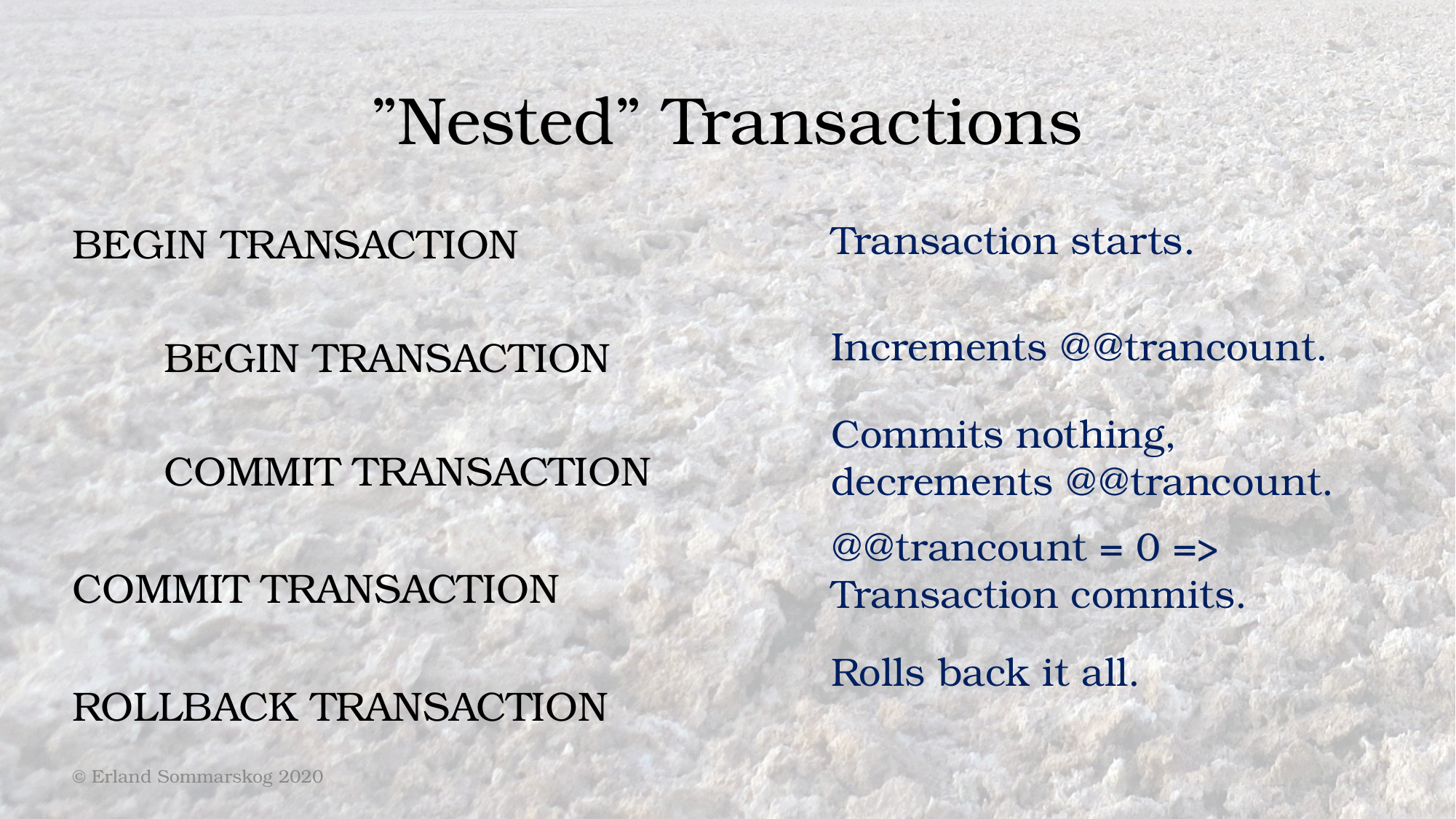

# ”Nested” Transactions
Transaction starts.
BEGIN TRANSACTION

  	BEGIN TRANSACTION

	COMMIT TRANSACTION

COMMIT TRANSACTION

ROLLBACK TRANSACTION
Increments @@trancount.
Commits nothing, decrements @@trancount.
@@trancount = 0 =>
Transaction commits.
Rolls back it all.
© Erland Sommarskog 2020